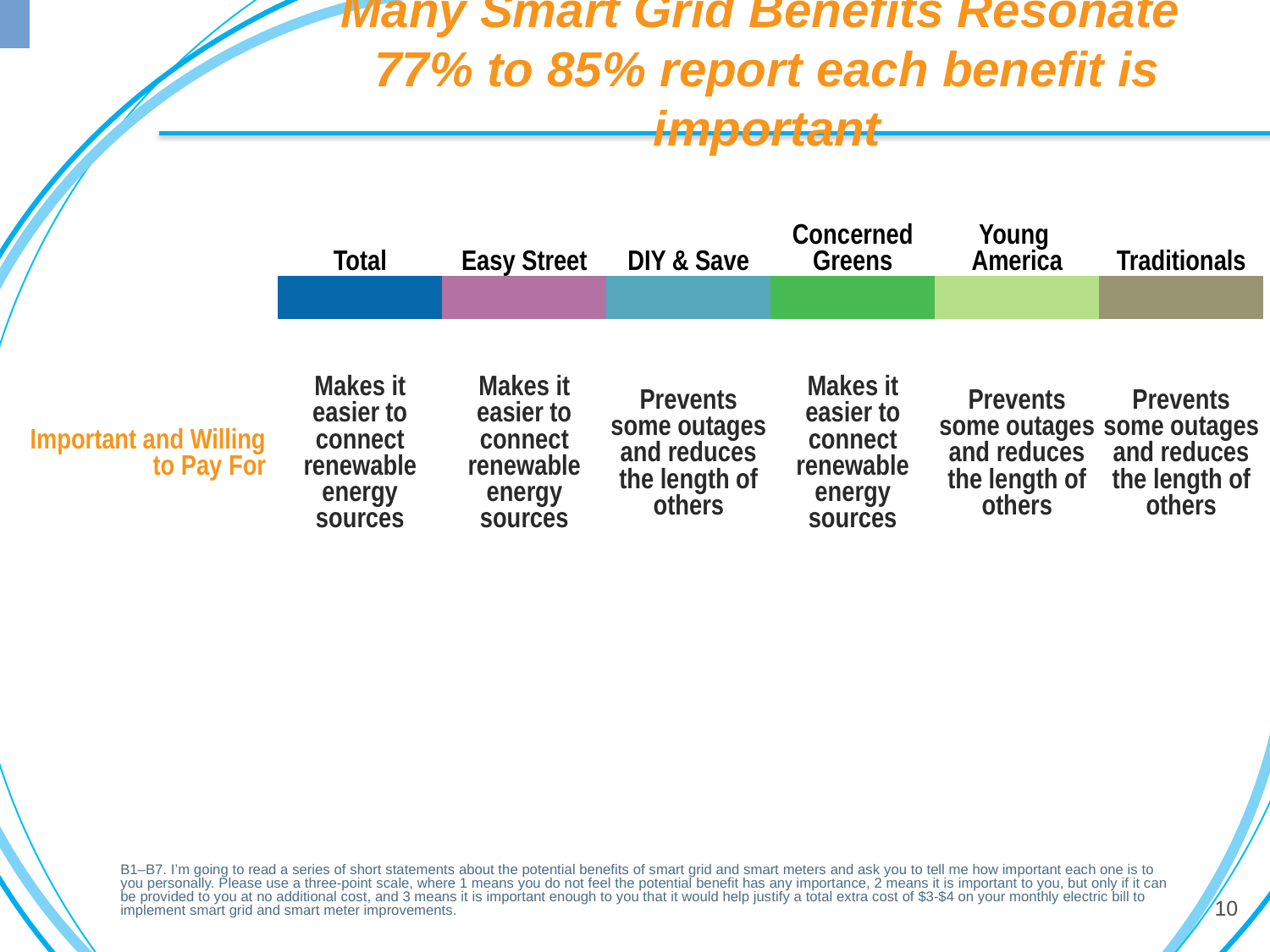

Many Smart Grid Benefits Resonate
77% to 85% report each benefit is important
|  | Total | Easy Street | DIY & Save | Concerned Greens | Young America | Traditionals |
| --- | --- | --- | --- | --- | --- | --- |
|  |  |  |  |  |  |  |
| Important and Willing to Pay For | Makes it easier to connect renewable energy sources | Makes it easier to connect renewable energy sources | Prevents some outages and reduces the length of others | Makes it easier to connect renewable energy sources | Prevents some outages and reduces the length of others | Prevents some outages and reduces the length of others |
|  |  |  |  |  |  |  |  |
| --- | --- | --- | --- | --- | --- | --- | --- |
|  |  |  |  |  |  |  |  |
|  |  |  |  |  |  |  |  |
|  |  |  |  |  |  |  |  |
B1–B7. I’m going to read a series of short statements about the potential benefits of smart grid and smart meters and ask you to tell me how important each one is to you personally. Please use a three-point scale, where 1 means you do not feel the potential benefit has any importance, 2 means it is important to you, but only if it can be provided to you at no additional cost, and 3 means it is important enough to you that it would help justify a total extra cost of $3-$4 on your monthly electric bill to implement smart grid and smart meter improvements.
10